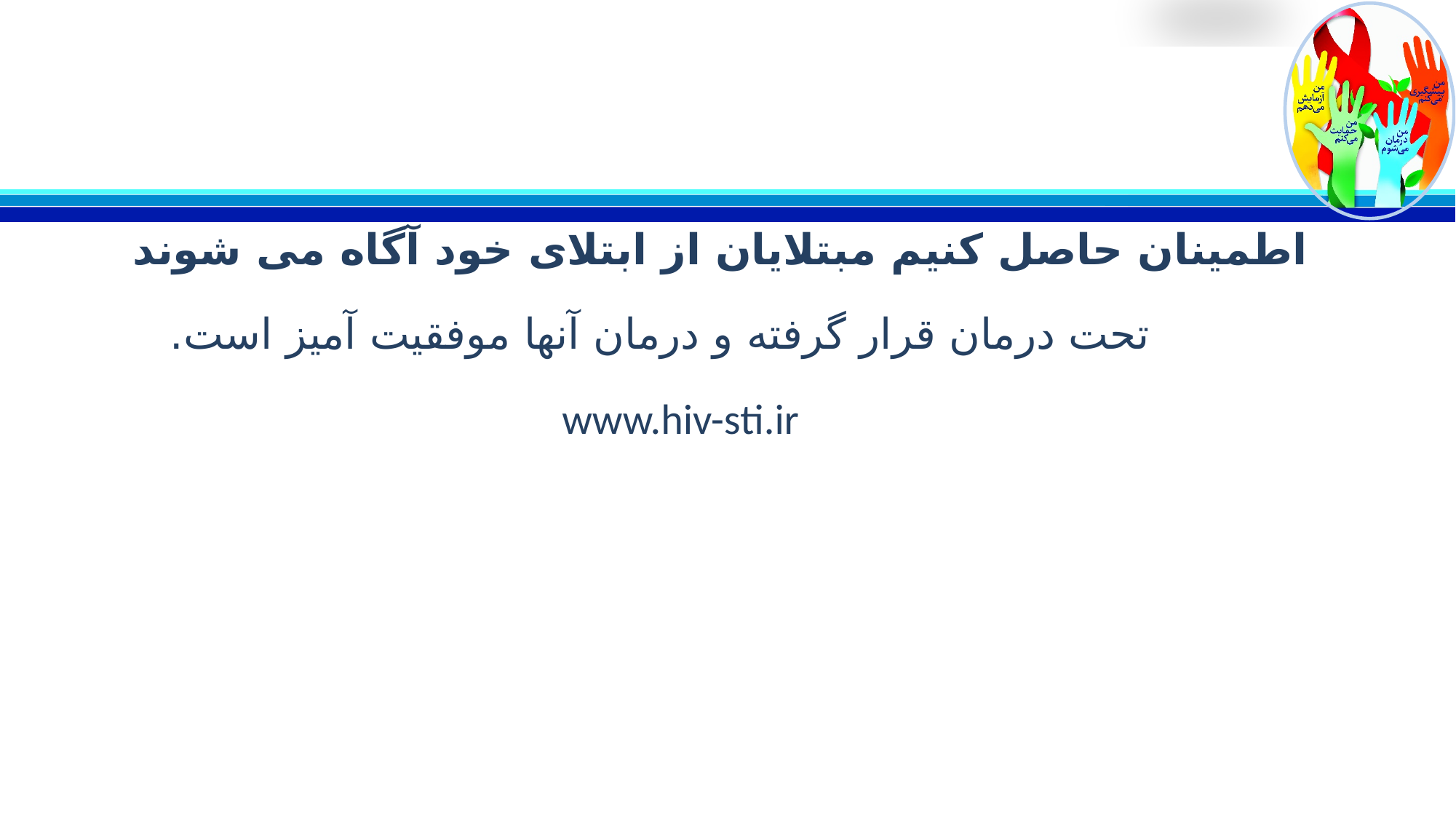

#
 اطمینان حاصل کنیم مبتلایان از ابتلای خود آگاه می شوند
          تحت درمان قرار گرفته و درمان آنها موفقیت آمیز است.
       www.hiv-sti.ir